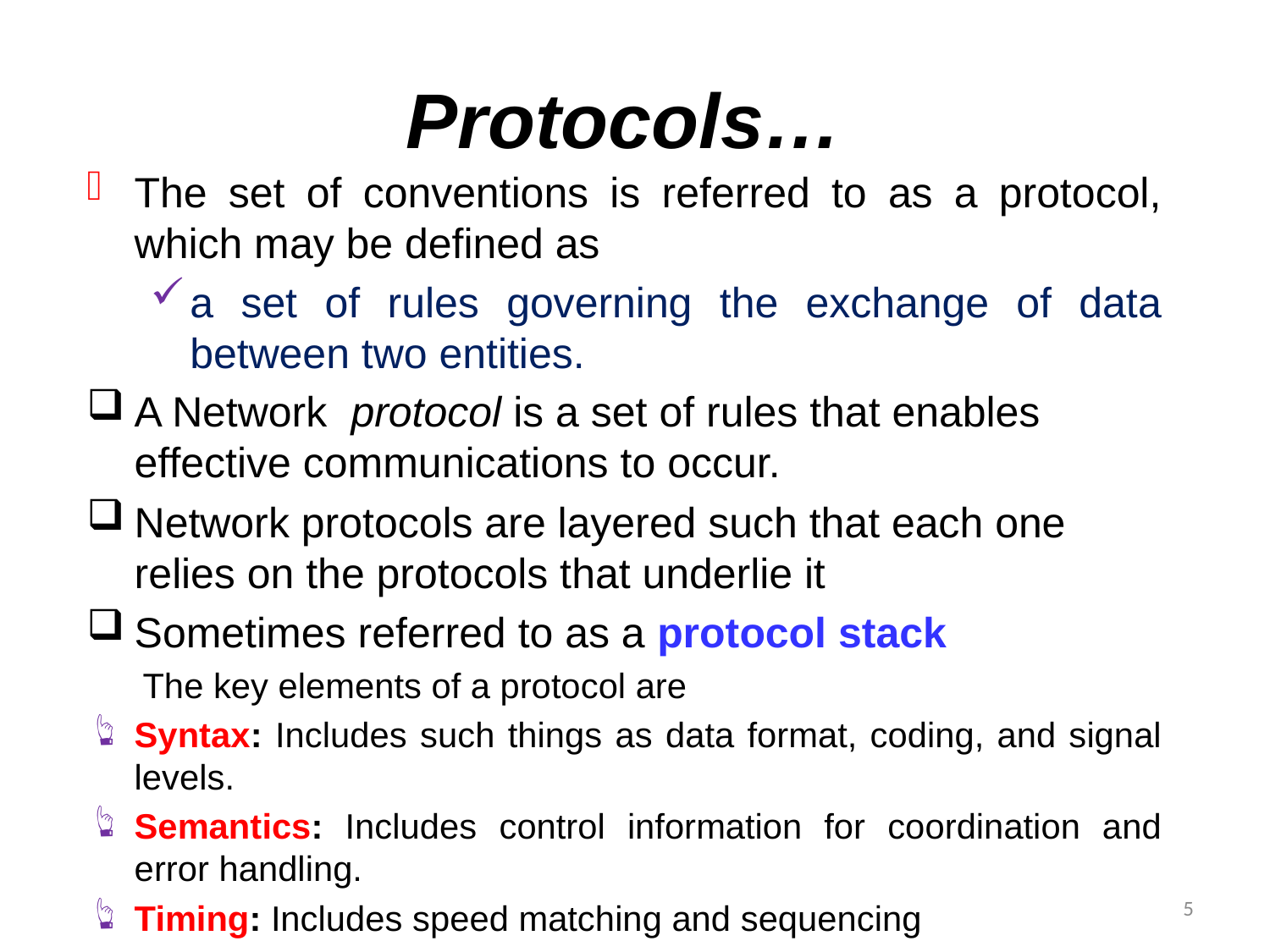

# Protocols…
The set of conventions is referred to as a protocol, which may be defined as
a set of rules governing the exchange of data between two entities.
A Network  protocol is a set of rules that enables effective communications to occur.
Network protocols are layered such that each one relies on the protocols that underlie it
Sometimes referred to as a protocol stack
The key elements of a protocol are
Syntax: Includes such things as data format, coding, and signal levels.
Semantics: Includes control information for coordination and error handling.
Timing: Includes speed matching and sequencing
5